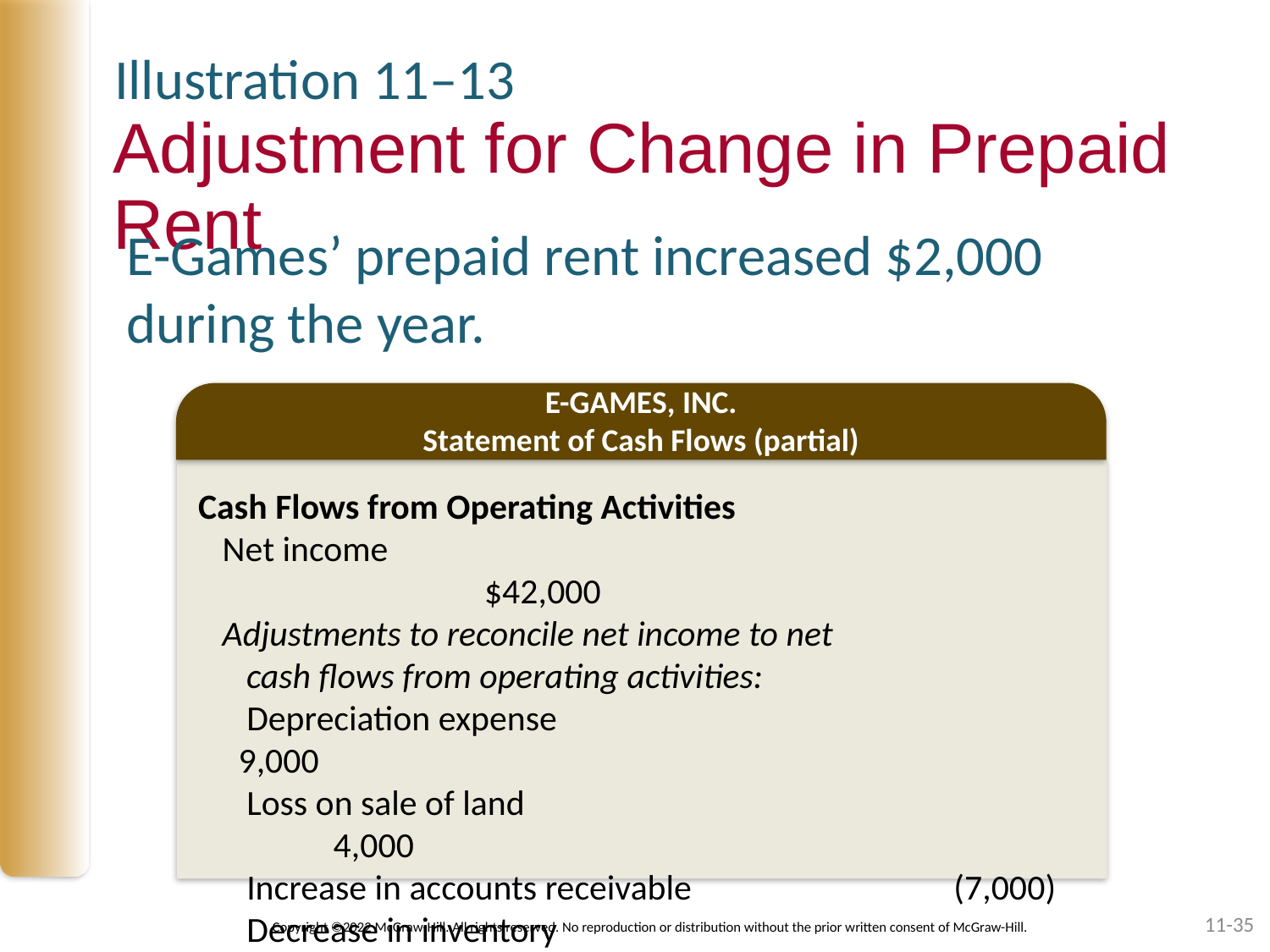

Illustration 11–13
# Adjustment for Change in Prepaid Rent
E-Games’ prepaid rent increased $2,000 during the year.
E-GAMES, INC.
Statement of Cash Flows (partial)

Cash Flows from Operating Activities
   Net income								    $42,000
   Adjustments to reconcile net income to net
      cash flows from operating activities:
      Depreciation expense					        9,000
      Loss on sale of land						 4,000
      Increase in accounts receivable		               (7,000)
      Decrease in inventory					       10,000
      Increase in prepaid rent                                     (2,000)
11-35
Copyright ©2022 McGraw-Hill. All rights reserved. No reproduction or distribution without the prior written consent of McGraw-Hill.